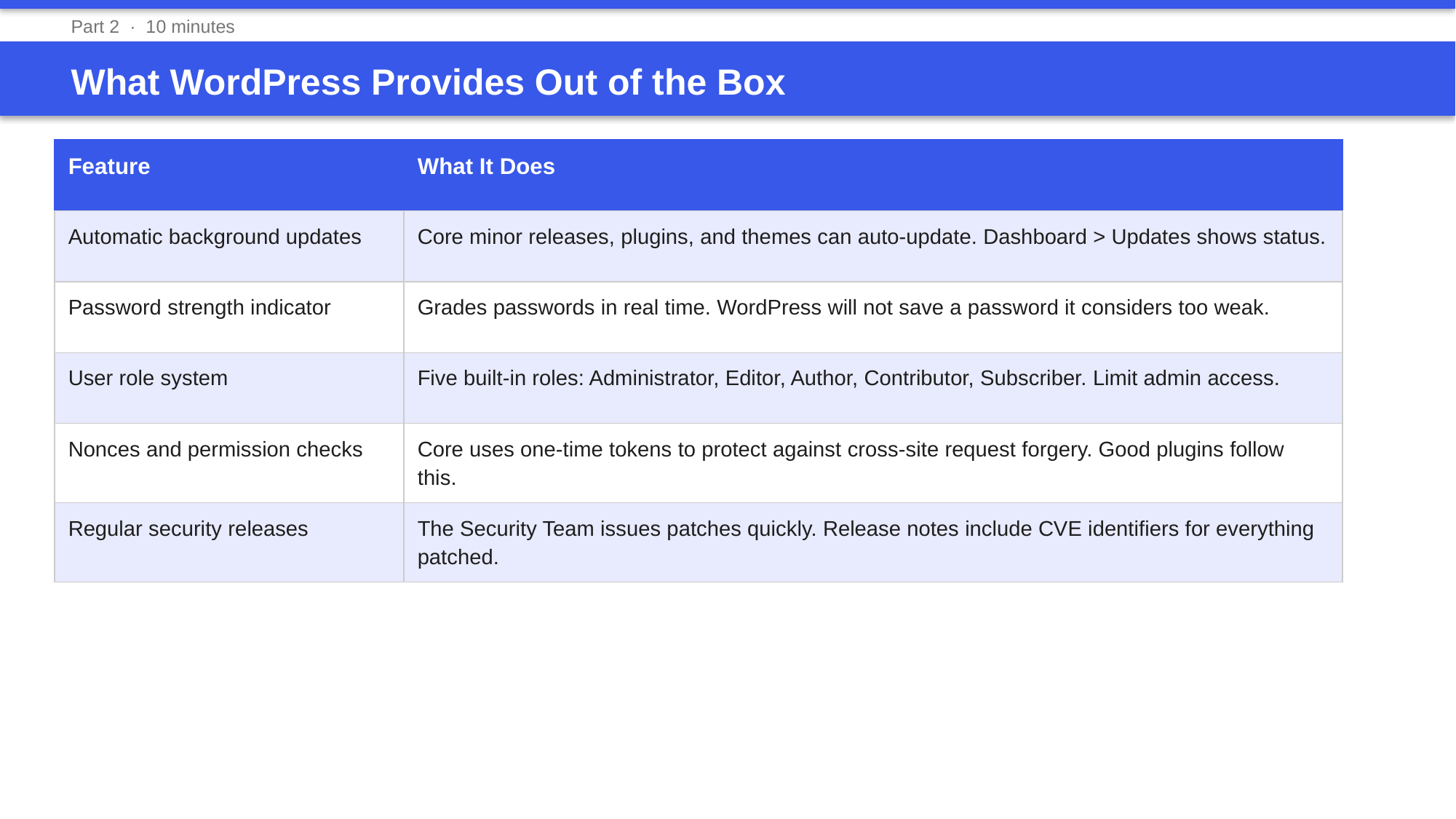

Part 2  ·  10 minutes

What WordPress Provides Out of the Box
| Feature | What It Does |
| --- | --- |
| Automatic background updates | Core minor releases, plugins, and themes can auto-update. Dashboard > Updates shows status. |
| Password strength indicator | Grades passwords in real time. WordPress will not save a password it considers too weak. |
| User role system | Five built-in roles: Administrator, Editor, Author, Contributor, Subscriber. Limit admin access. |
| Nonces and permission checks | Core uses one-time tokens to protect against cross-site request forgery. Good plugins follow this. |
| Regular security releases | The Security Team issues patches quickly. Release notes include CVE identifiers for everything patched. |